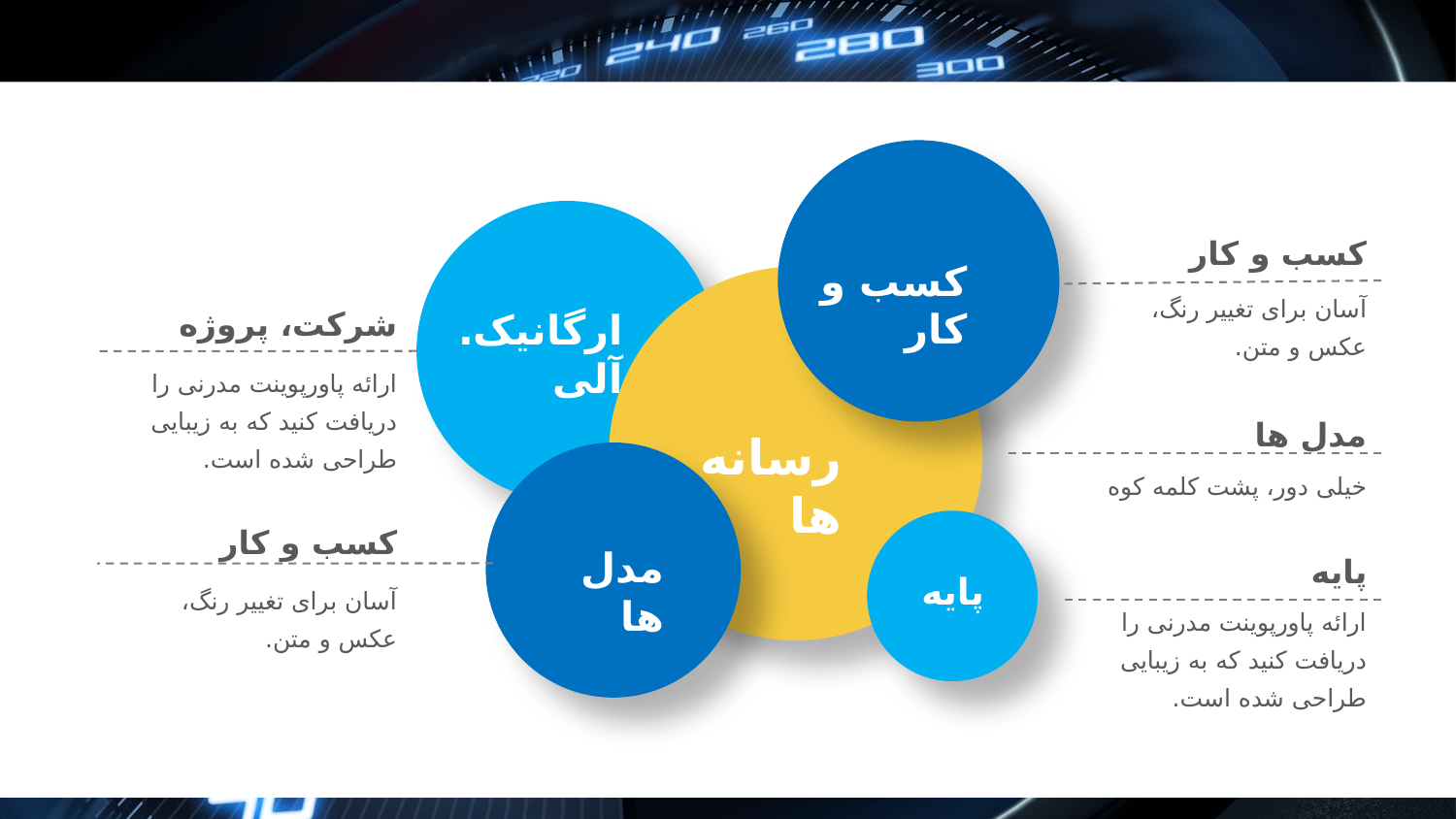

#

کسب و کار
کسب و کار

آسان برای تغییر رنگ، عکس و متن.
شرکت، پروژه
ارگانیک. آلی
ارائه پاورپوینت مدرنی را دریافت کنید که به زیبایی طراحی شده است.
مدل ها
رسانه ها

خیلی دور، پشت کلمه کوه

کسب و کار
مدل ها
پایه
پایه
آسان برای تغییر رنگ، عکس و متن.
ارائه پاورپوینت مدرنی را دریافت کنید که به زیبایی طراحی شده است.